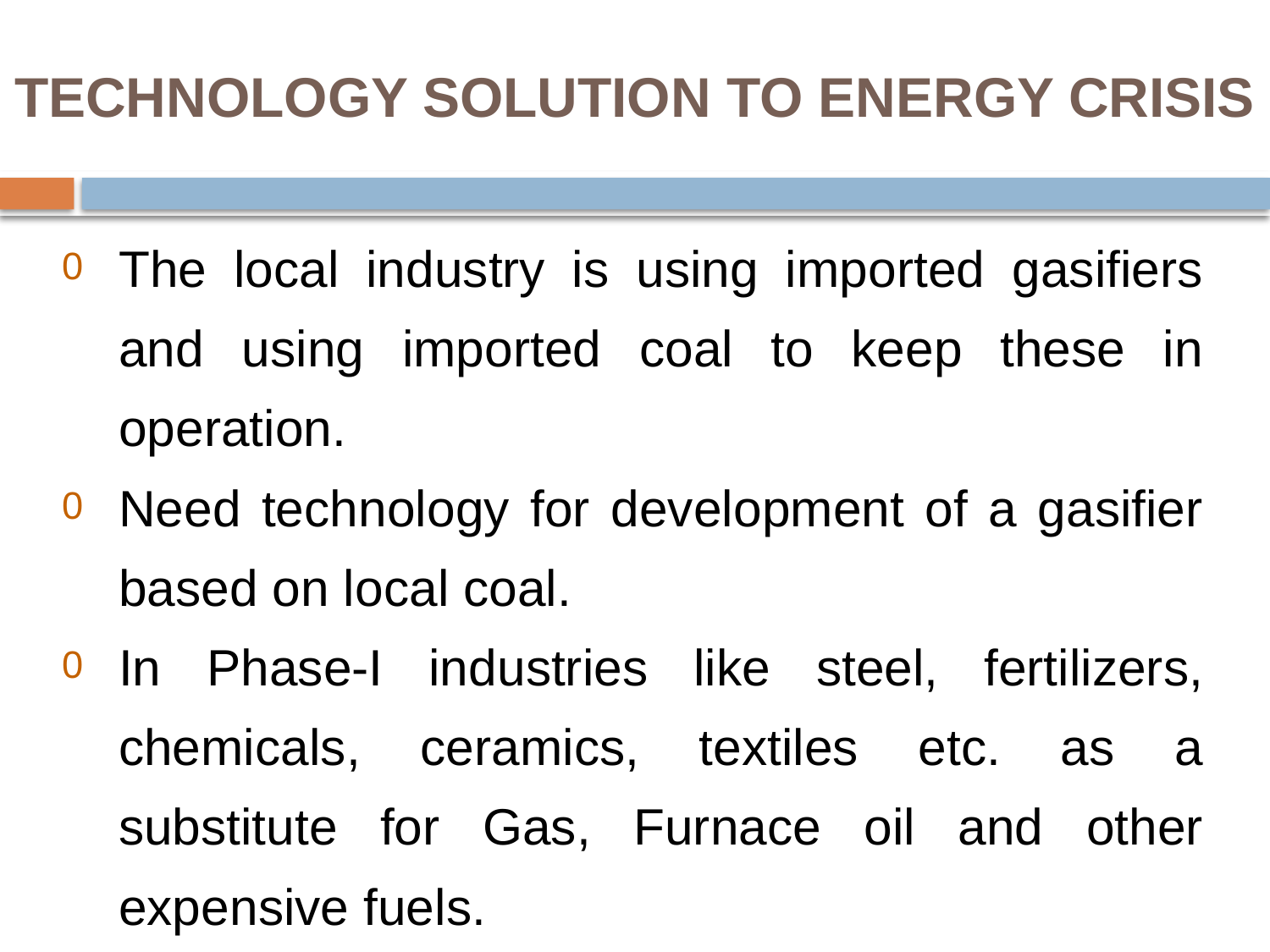

# TECHNOLOGY SOLUTION TO ENERGY CRISIS
The local industry is using imported gasifiers and using imported coal to keep these in operation.
Need technology for development of a gasifier based on local coal.
In Phase-I industries like steel, fertilizers, chemicals, ceramics, textiles etc. as a substitute for Gas, Furnace oil and other expensive fuels.
In Phase-II of the project will focus on power generation from coal.